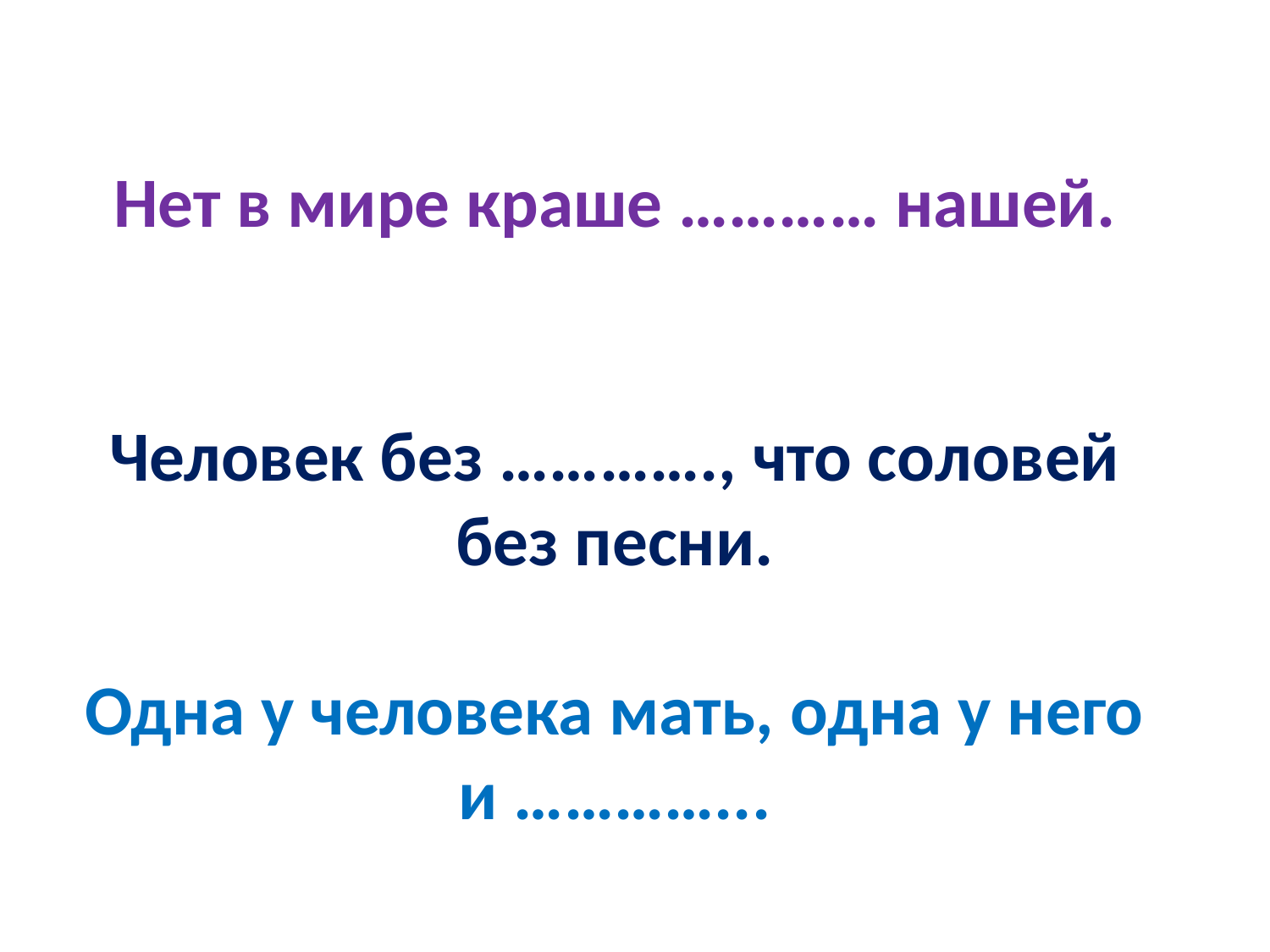

Нет в мире краше ………… нашей.

Человек без …………., что соловей без песни.

Одна у человека мать, одна у него и …………...